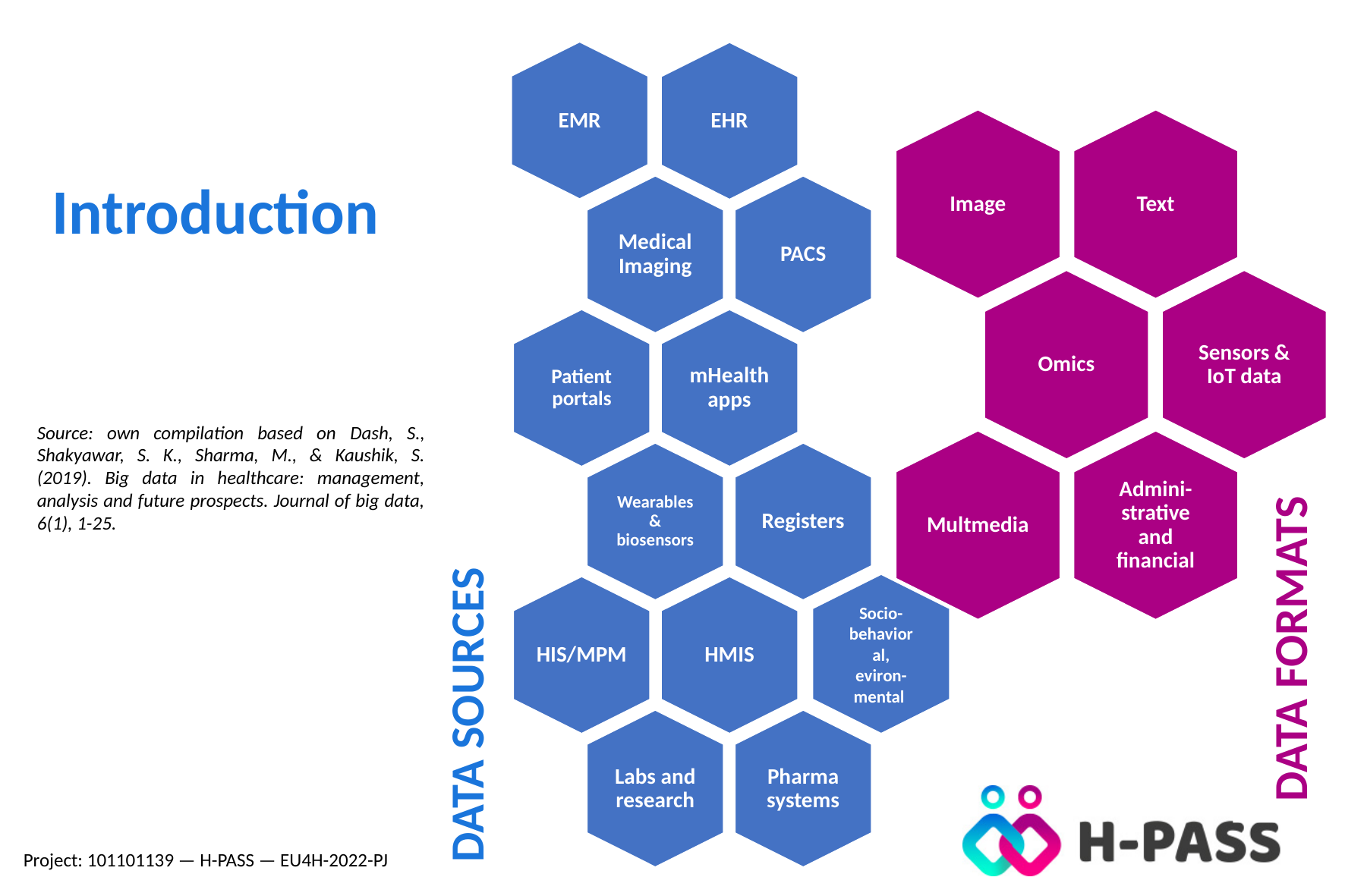

EHR
EMR
Medical Imaging
PACS
mHealth apps
Patient portals
Wearables & biosensors
Registers
HMIS
HIS/MPM
Labs and research
Pharma systems
Socio-behavioral, eviron-mental
Text
Image
Omics
Sensors & IoT data
Admini-strative and financial
Multmedia
Introduction
Source: own compilation based on Dash, S., Shakyawar, S. K., Sharma, M., & Kaushik, S. (2019). Big data in healthcare: management, analysis and future prospects. Journal of big data, 6(1), 1-25.
DATA FORMATS
DATA SOURCES
Project: 101101139 — H-PASS — EU4H-2022-PJ